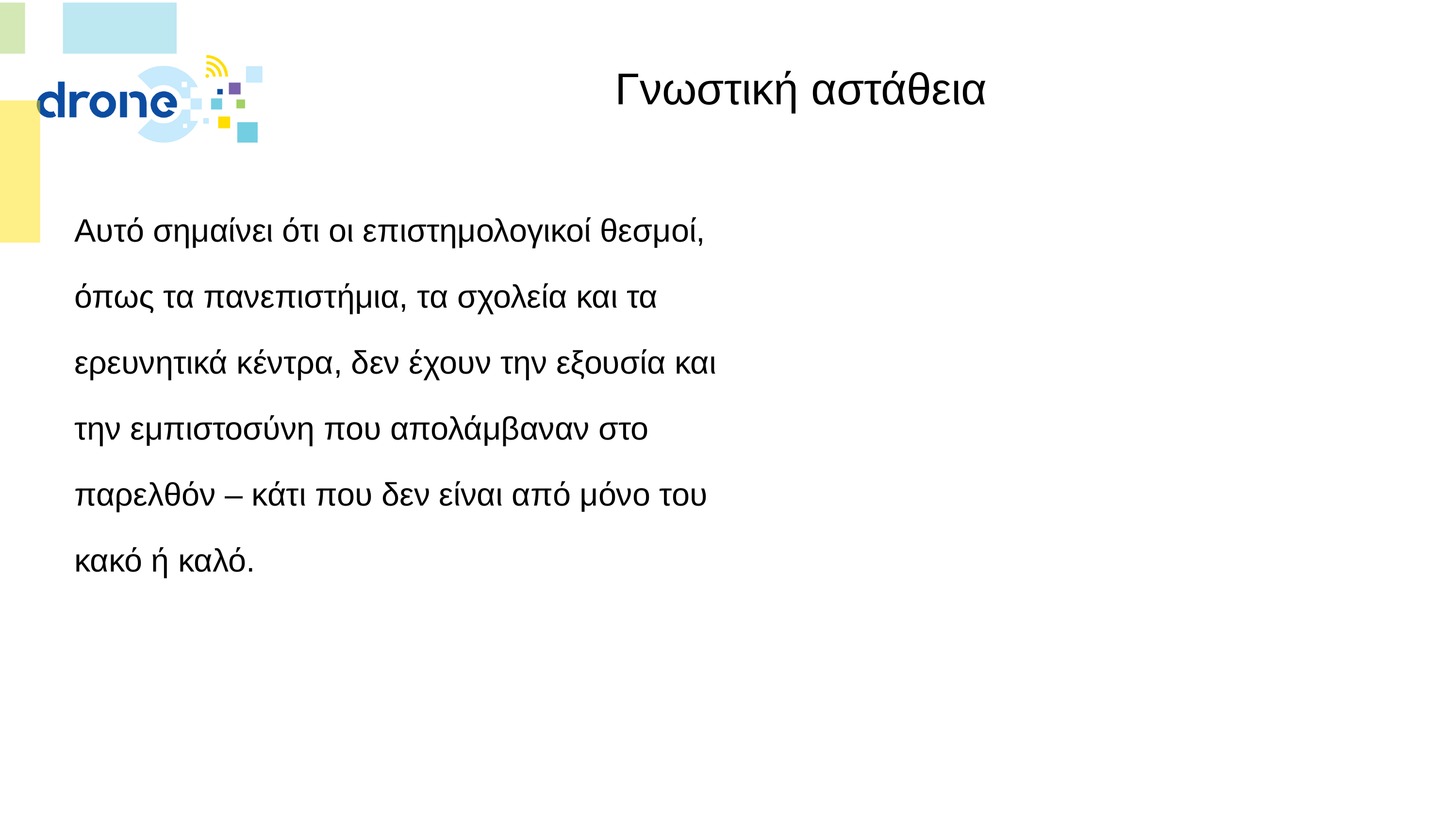

# Γνωστική αστάθεια

Αυτό σημαίνει ότι οι επιστημολογικοί θεσμοί, όπως τα πανεπιστήμια, τα σχολεία και τα ερευνητικά κέντρα, δεν έχουν την εξουσία και την εμπιστοσύνη που απολάμβαναν στο παρελθόν – κάτι που δεν είναι από μόνο του κακό ή καλό.